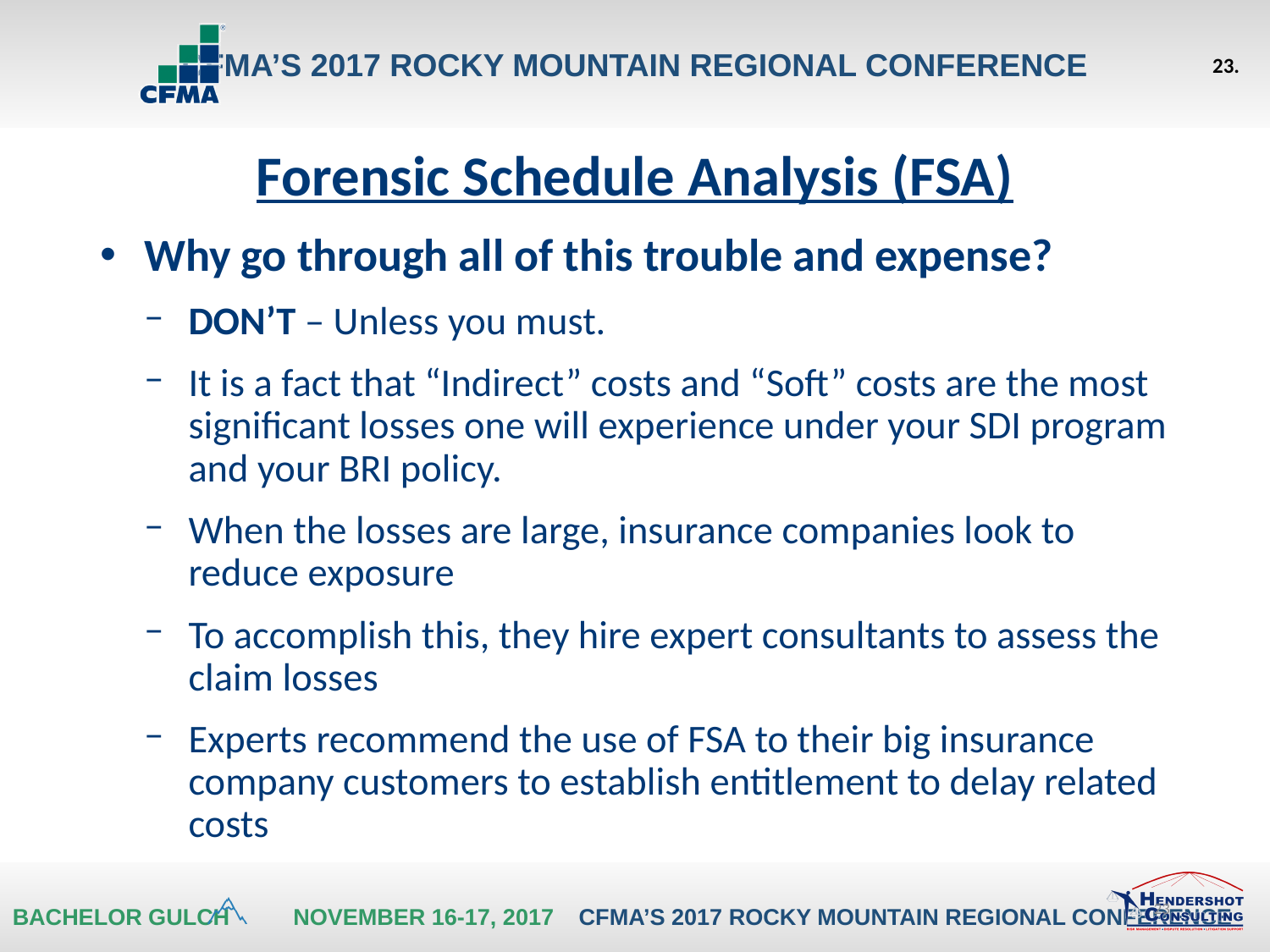

23.
Forensic Schedule Analysis (FSA)
Why go through all of this trouble and expense?
DON’T – Unless you must.
It is a fact that “Indirect” costs and “Soft” costs are the most significant losses one will experience under your SDI program and your BRI policy.
When the losses are large, insurance companies look to reduce exposure
To accomplish this, they hire expert consultants to assess the claim losses
Experts recommend the use of FSA to their big insurance company customers to establish entitlement to delay related costs
23